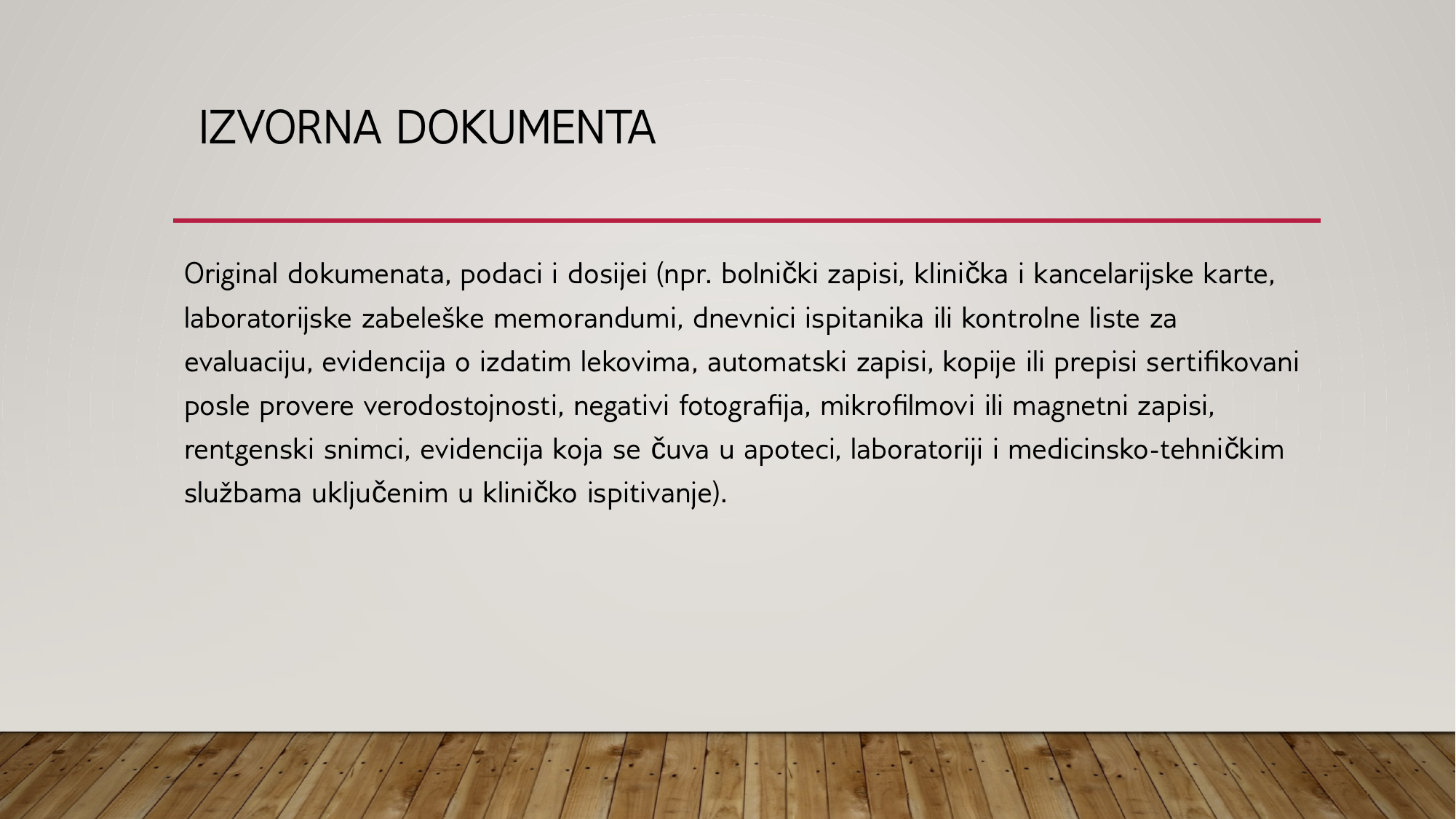

# Izvorna dokumenta
Original dokumenata, podaci i dosijei (npr. bolnički zapisi, klinička i kancelarijske karte, laboratorijske zabeleške memorandumi, dnevnici ispitanika ili kontrolne liste za evaluaciju, evidencija o izdatim lekovima, automatski zapisi, kopije ili prepisi sertifikovani posle provere verodostojnosti, negativi fotografija, mikrofilmovi ili magnetni zapisi, rentgenski snimci, evidencija koja se čuva u apoteci, laboratoriji i medicinsko-tehničkim službama uključenim u kliničko ispitivanje).